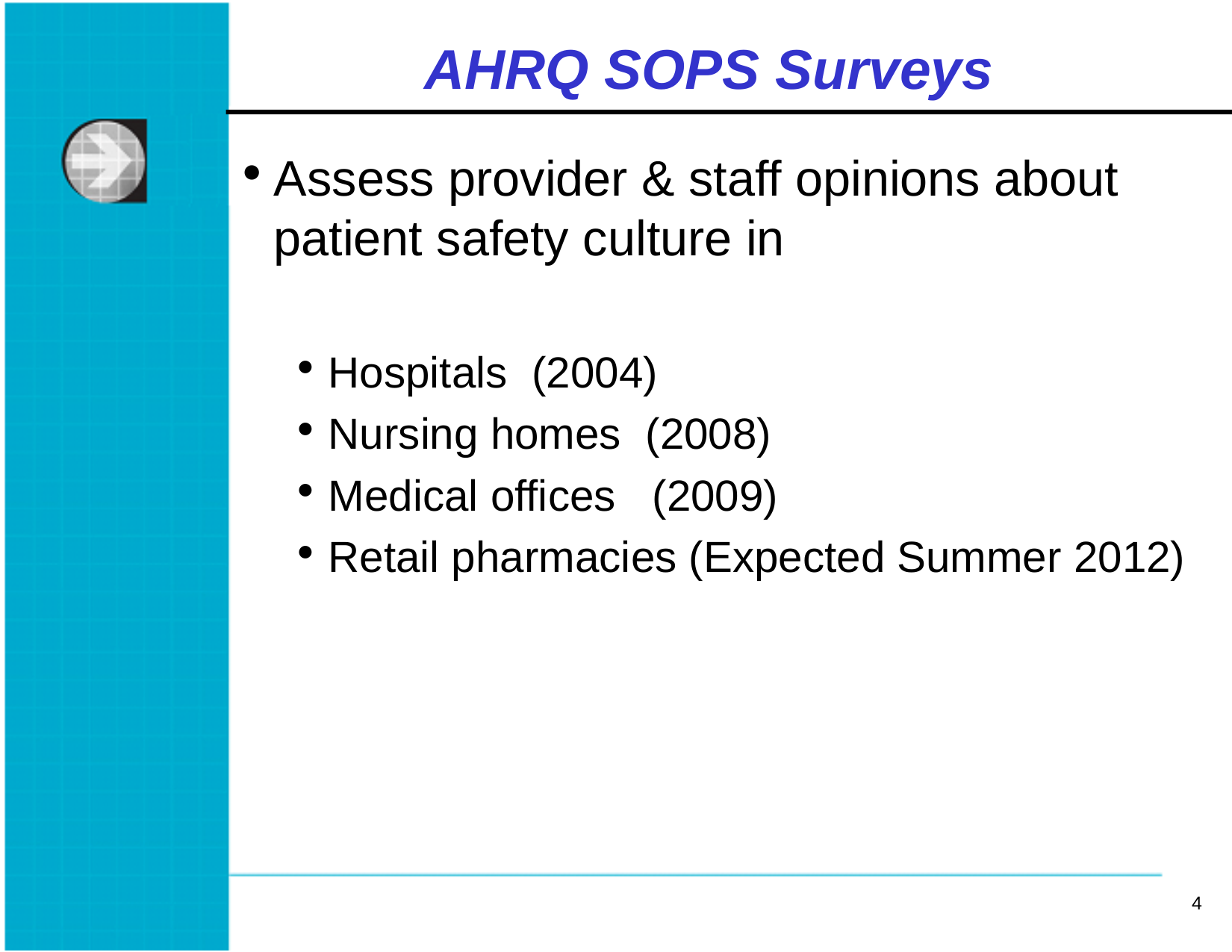

# AHRQ SOPS Surveys
Assess provider & staff opinions about patient safety culture in

Hospitals  (2004)
Nursing homes  (2008)
Medical offices   (2009)
Retail pharmacies (Expected Summer 2012)

4